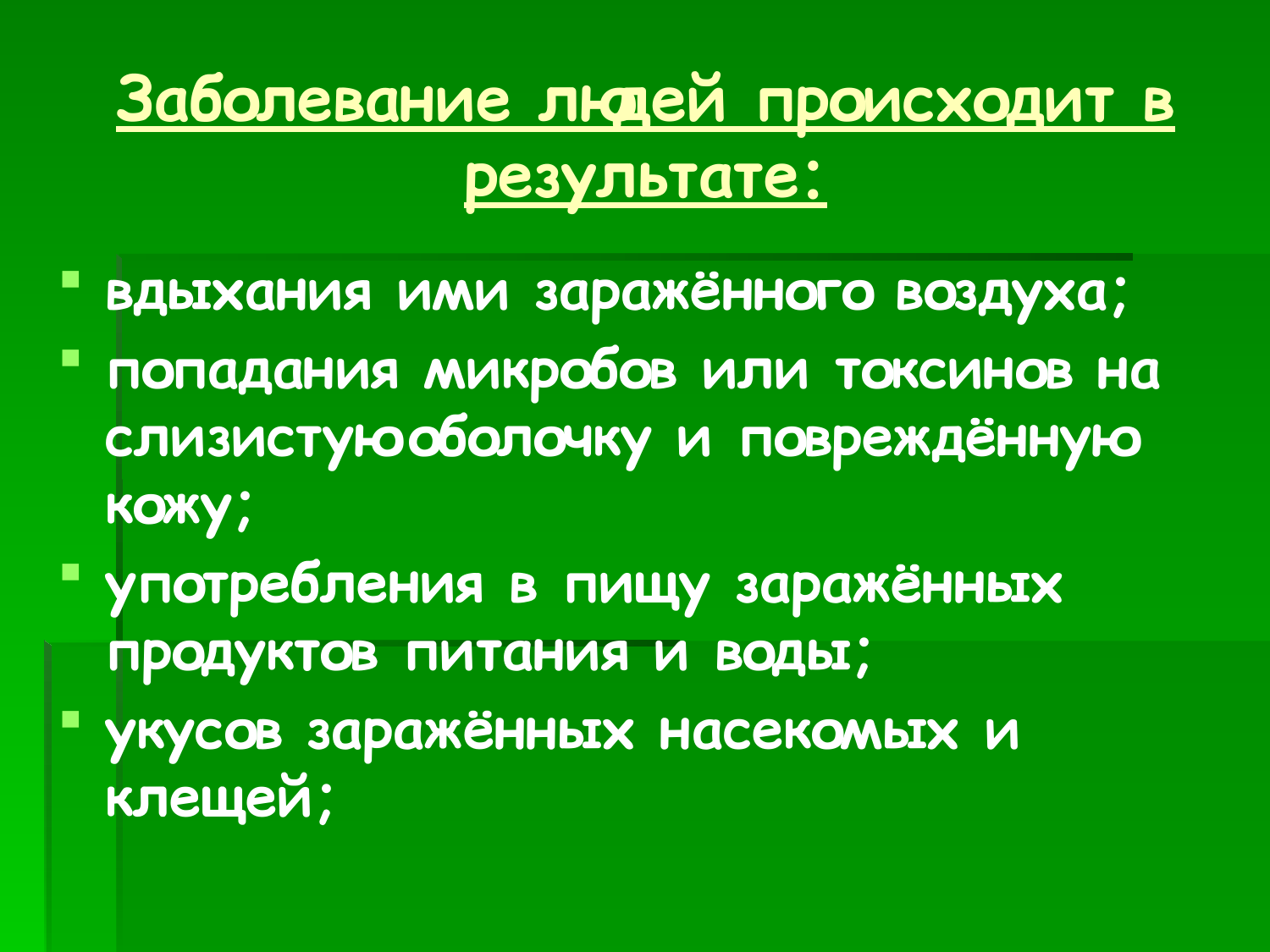

# Заболевание людей происходит в результате:
вдыхания ими заражённого воздуха;
попадания микробов или токсинов на слизистую оболочку и повреждённую кожу;
употребления в пищу заражённых продуктов питания и воды;
укусов заражённых насекомых и клещей;